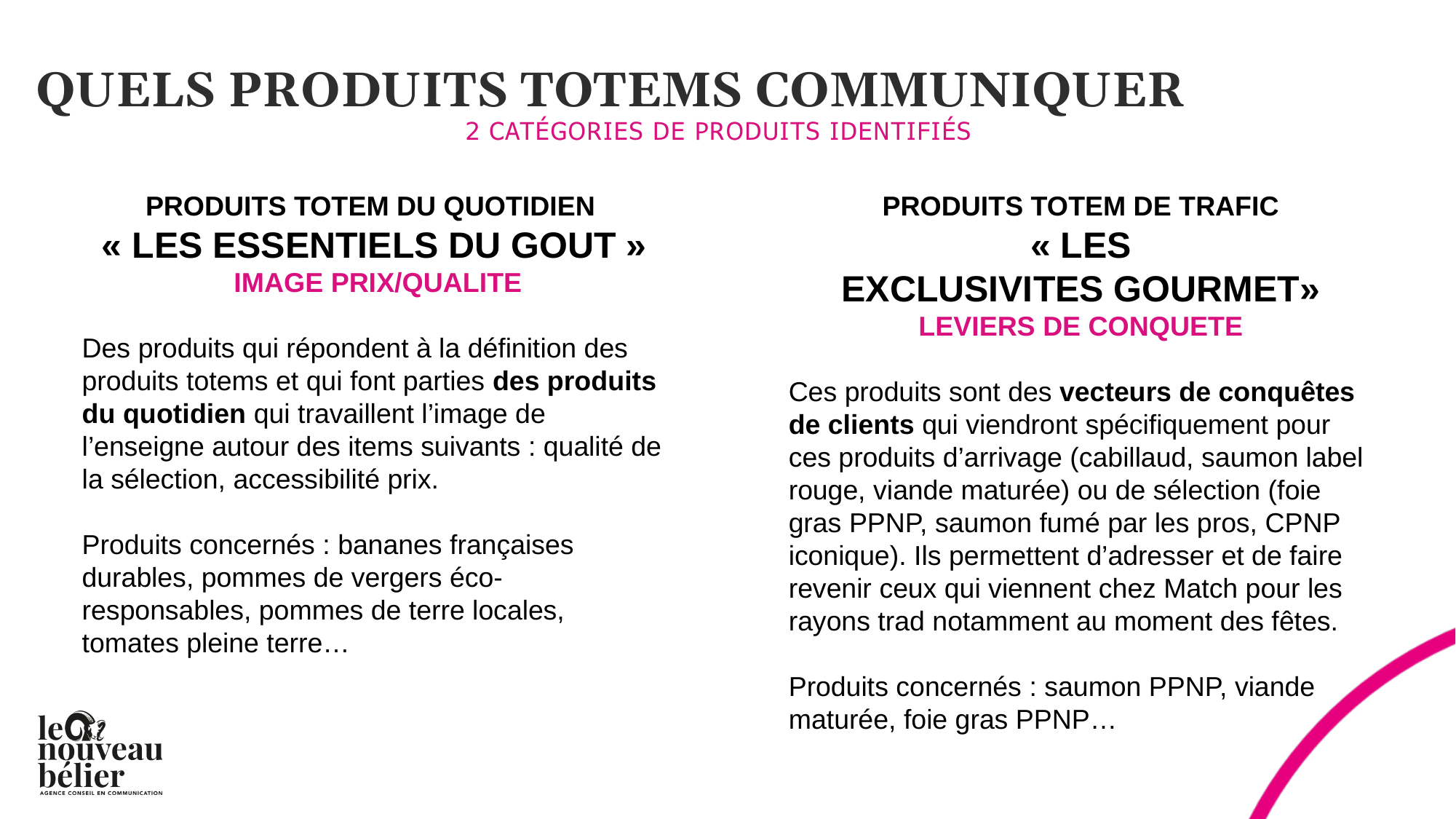

# QUELS PRODUITS TOTEMS COMMUNIQUER
2 catégories de produits identifiés

PRODUITS TOTEM DU QUOTIDIEN
« LES ESSENTIELS DU GOUT »
 IMAGE PRIX/QUALITE

Des produits qui répondent à la définition des produits totems et qui font parties des produits du quotidien qui travaillent l’image de l’enseigne autour des items suivants : qualité de la sélection, accessibilité prix.

Produits concernés : bananes françaises durables, pommes de vergers éco-responsables, pommes de terre locales, tomates pleine terre…
PRODUITS TOTEM DE TRAFIC
« LES EXCLUSIVITES GOURMET»
LEVIERS DE CONQUETE

Ces produits sont des vecteurs de conquêtes de clients qui viendront spécifiquement pour ces produits d’arrivage (cabillaud, saumon label rouge, viande maturée) ou de sélection (foie gras PPNP, saumon fumé par les pros, CPNP iconique). Ils permettent d’adresser et de faire revenir ceux qui viennent chez Match pour les rayons trad notamment au moment des fêtes.
Produits concernés : saumon PPNP, viande maturée, foie gras PPNP…